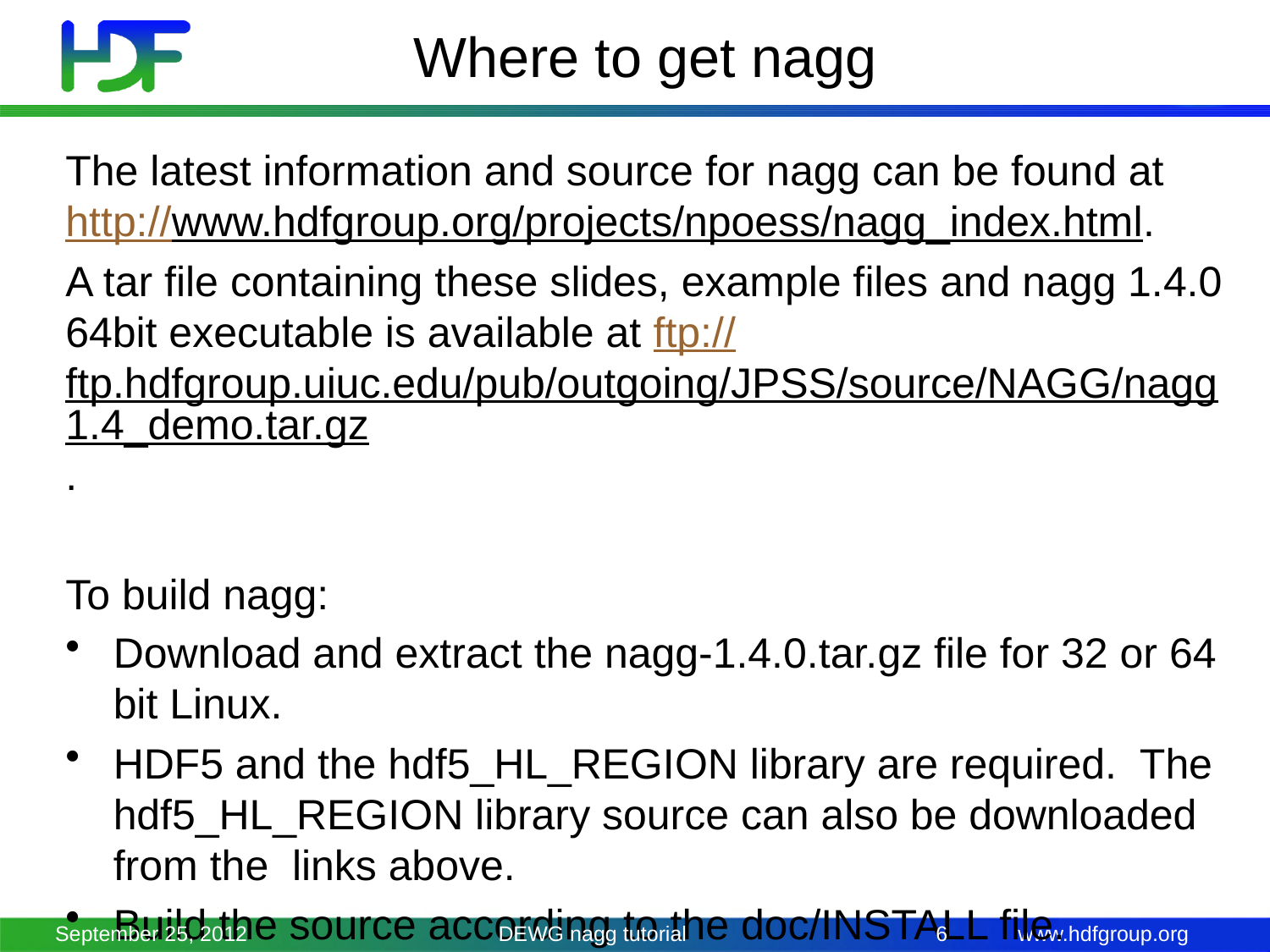

# Where to get nagg
The latest information and source for nagg can be found at http://www.hdfgroup.org/projects/npoess/nagg_index.html.
A tar file containing these slides, example files and nagg 1.4.0 64bit executable is available at ftp://ftp.hdfgroup.uiuc.edu/pub/outgoing/JPSS/source/NAGG/nagg1.4_demo.tar.gz.

To build nagg:
Download and extract the nagg-1.4.0.tar.gz file for 32 or 64 bit Linux.
HDF5 and the hdf5_HL_REGION library are required.  The hdf5_HL_REGION library source can also be downloaded from the  links above.
Build the source according to the doc/INSTALL file.

September 25, 2012
DEWG nagg tutorial
6